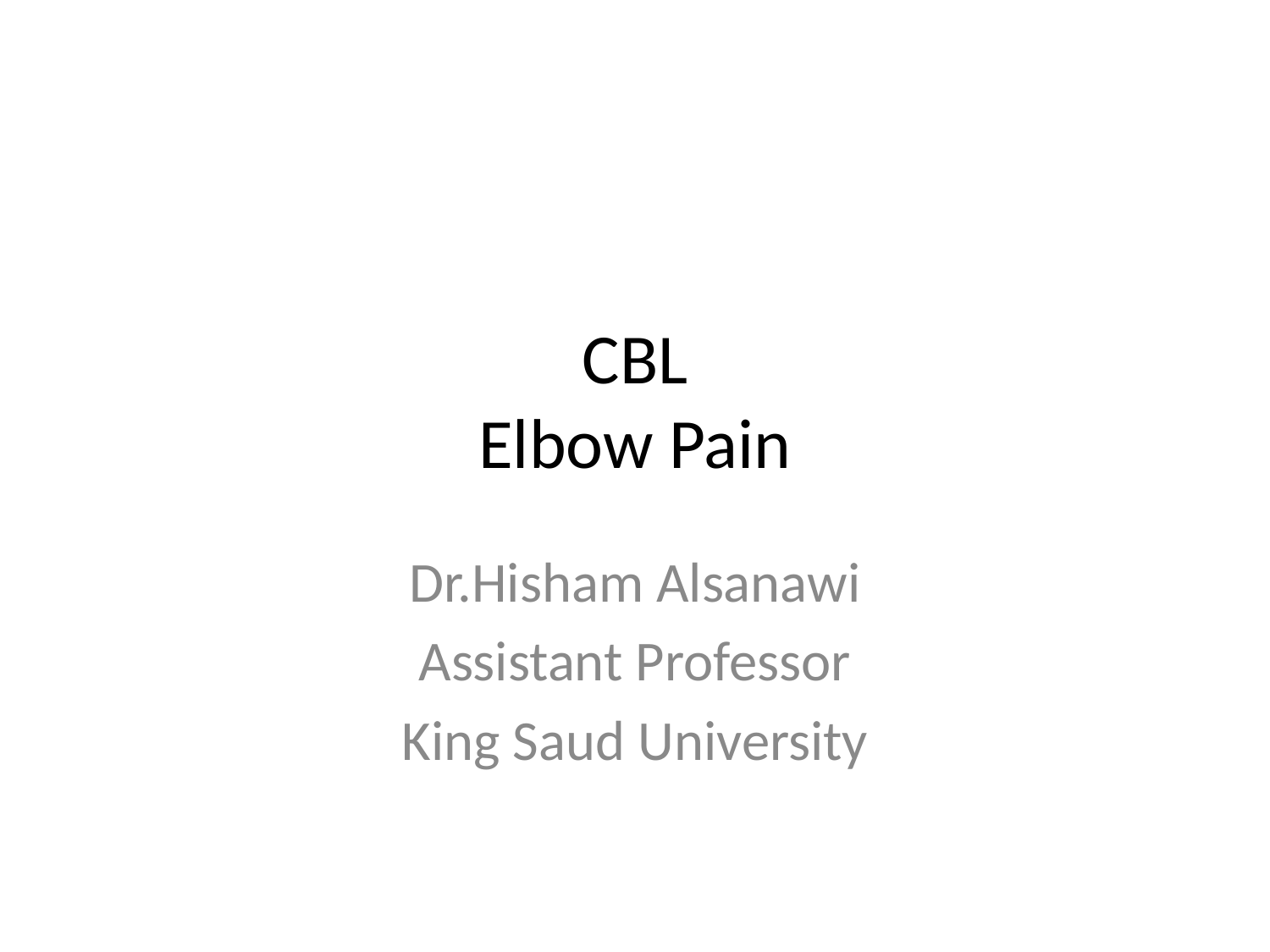

# CBL Elbow Pain
Dr.Hisham Alsanawi
Assistant Professor
King Saud University